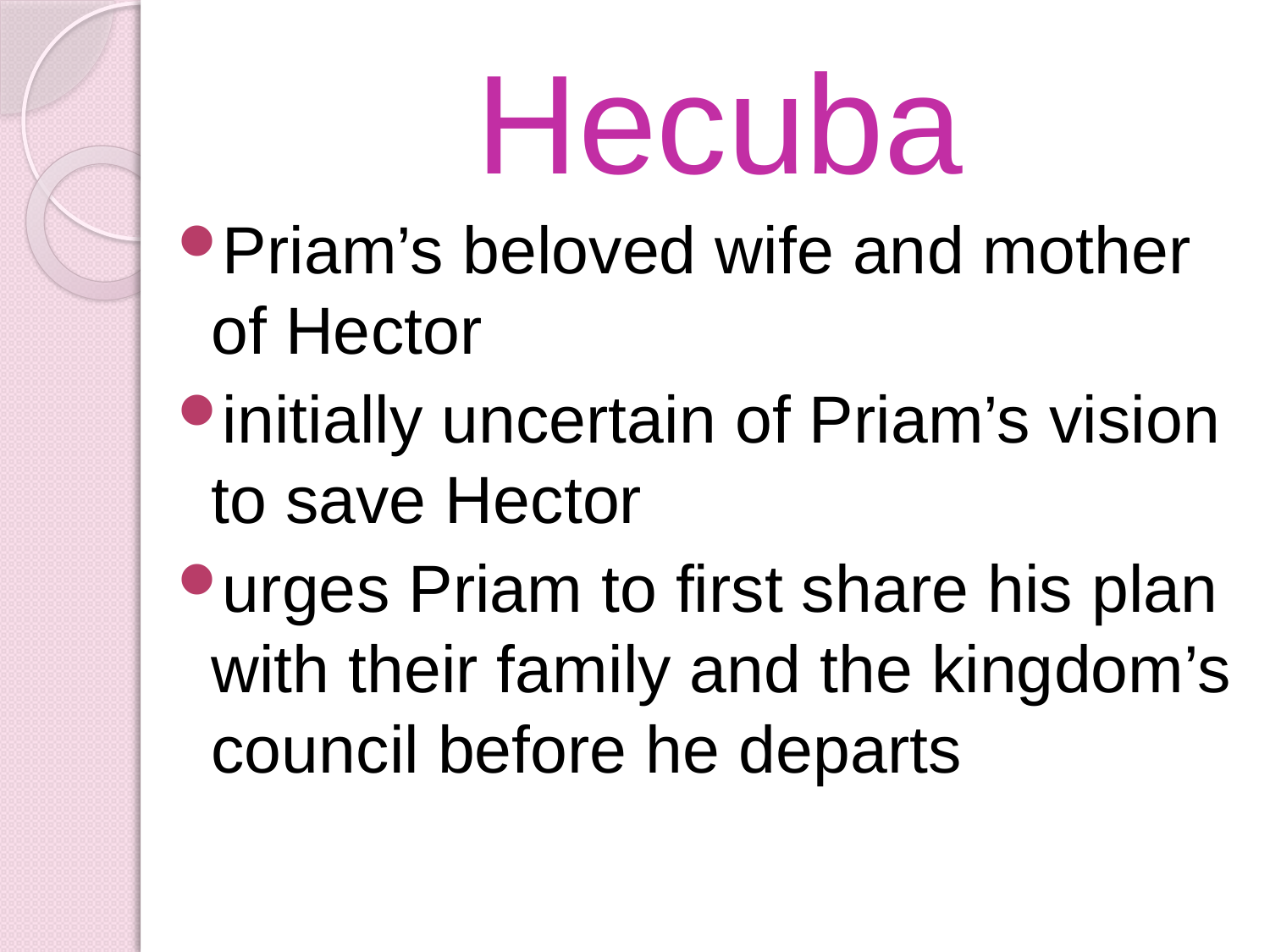

# Hecuba
Priam’s beloved wife and mother of Hector
initially uncertain of Priam’s vision to save Hector
urges Priam to first share his plan with their family and the kingdom’s council before he departs